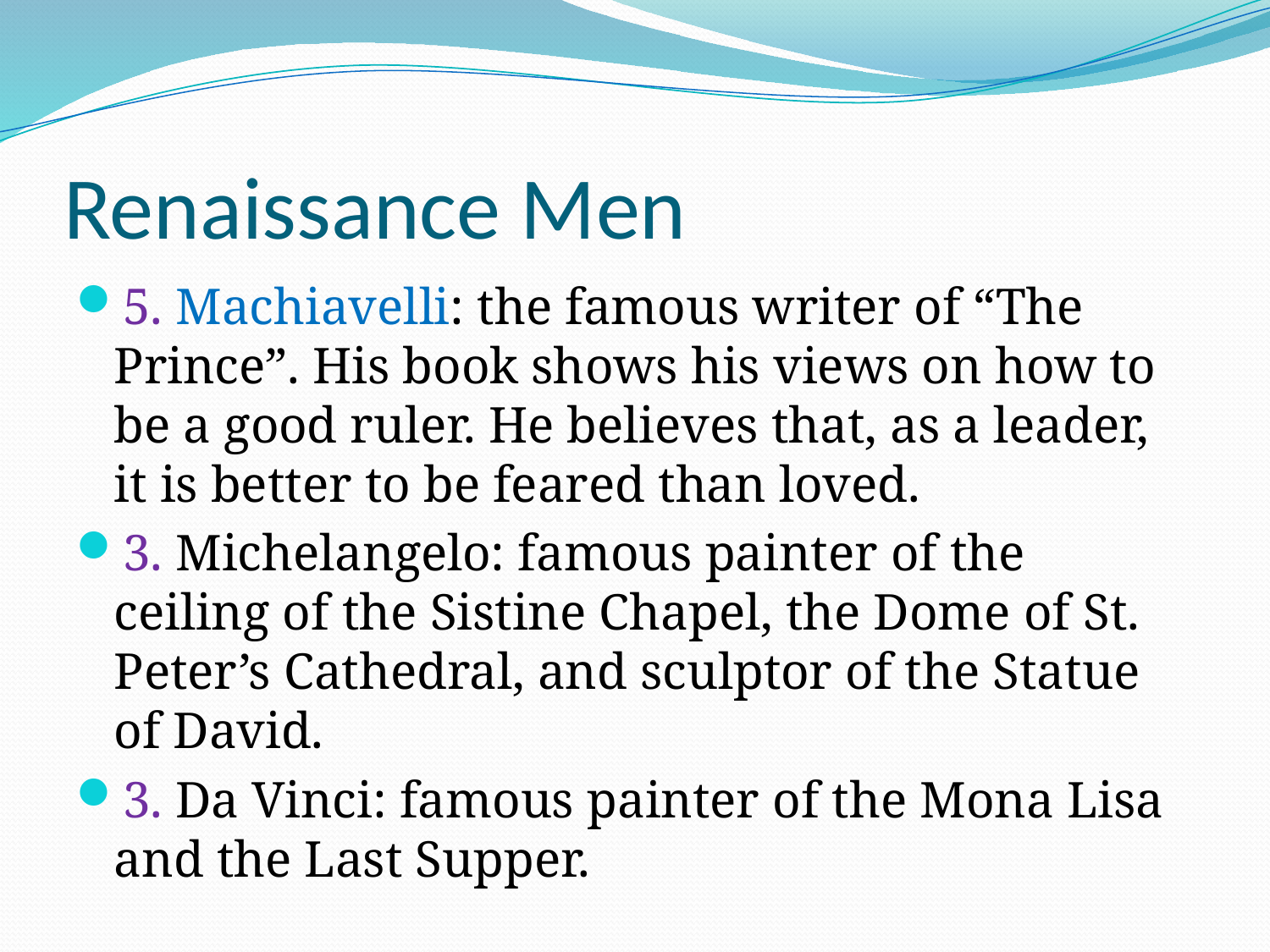

# Renaissance Men
5. Machiavelli: the famous writer of “The Prince”. His book shows his views on how to be a good ruler. He believes that, as a leader, it is better to be feared than loved.
3. Michelangelo: famous painter of the ceiling of the Sistine Chapel, the Dome of St. Peter’s Cathedral, and sculptor of the Statue of David.
3. Da Vinci: famous painter of the Mona Lisa and the Last Supper.